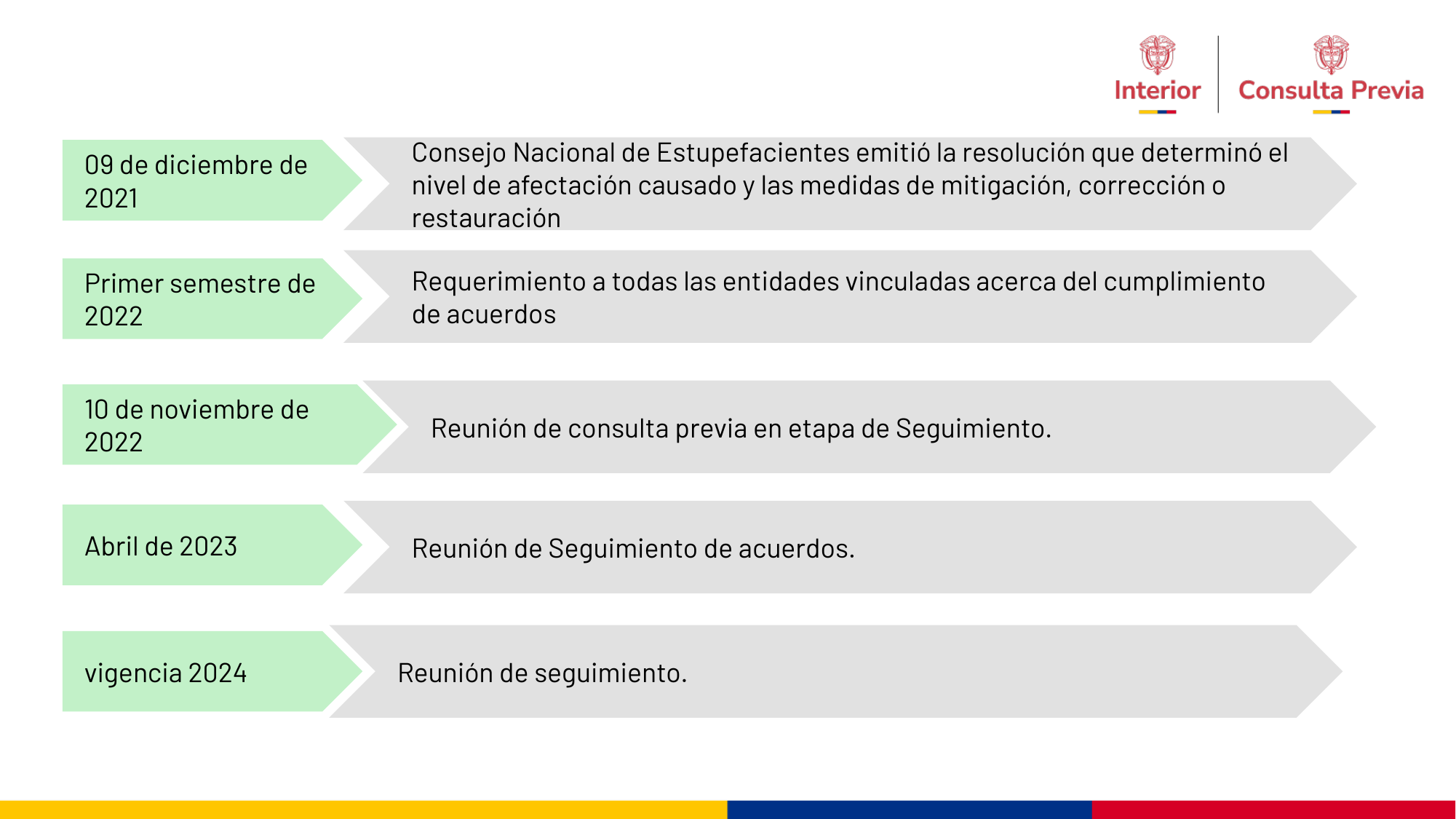

Consejo Nacional de Estupefacientes emitió la resolución que determinó el nivel de afectación causado y las medidas de mitigación, corrección o restauración
09 de diciembre de 2021
Requerimiento a todas las entidades vinculadas acerca del cumplimiento de acuerdos
Primer semestre de 2022
Reunión de consulta previa en etapa de Seguimiento.
10 de noviembre de 2022
Reunión de Seguimiento de acuerdos.
Abril de 2023
Reunión de seguimiento.
vigencia 2024